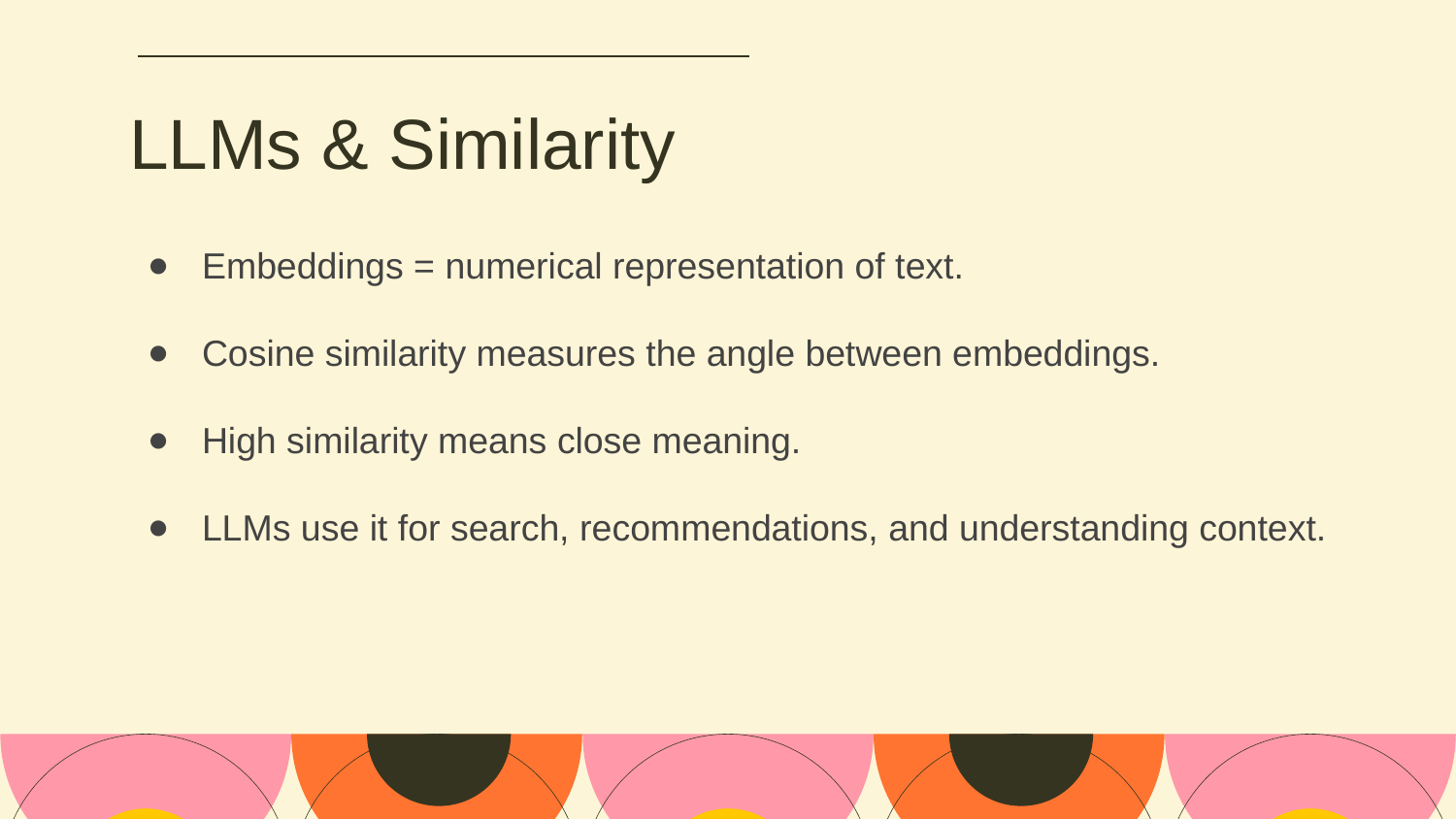

# LLMs & Similarity
Embeddings = numerical representation of text.
Cosine similarity measures the angle between embeddings.
High similarity means close meaning.
LLMs use it for search, recommendations, and understanding context.